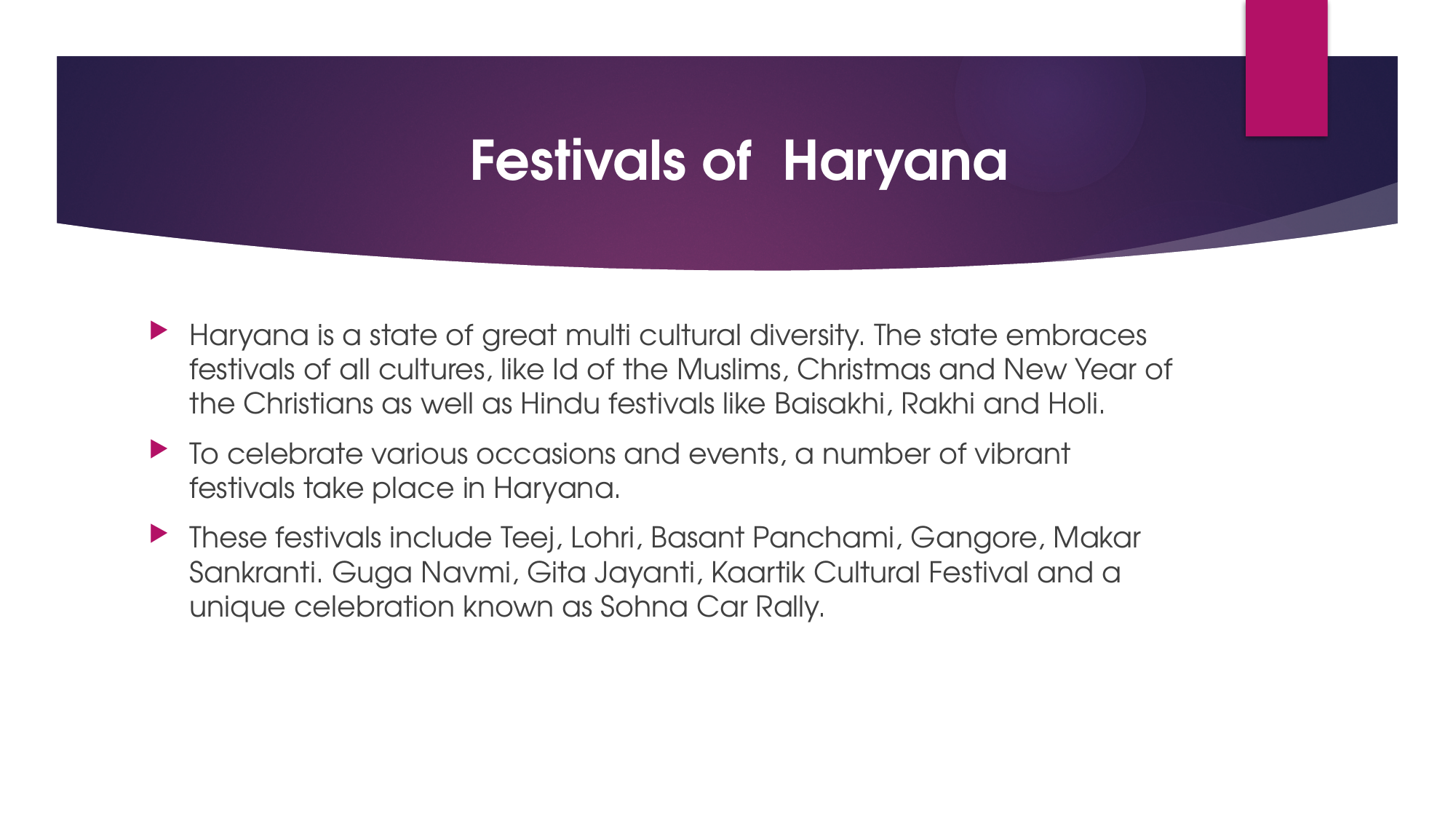

# Festivals of  Haryana
Haryana is a state of great multi cultural diversity. The state embraces festivals of all cultures, like Id of the Muslims, Christmas and New Year of the Christians as well as Hindu festivals like Baisakhi, Rakhi and Holi.
To celebrate various occasions and events, a number of vibrant festivals take place in Haryana.
These festivals include Teej, Lohri, Basant Panchami, Gangore, Makar Sankranti. Guga Navmi, Gita Jayanti, Kaartik Cultural Festival and a unique celebration known as Sohna Car Rally.